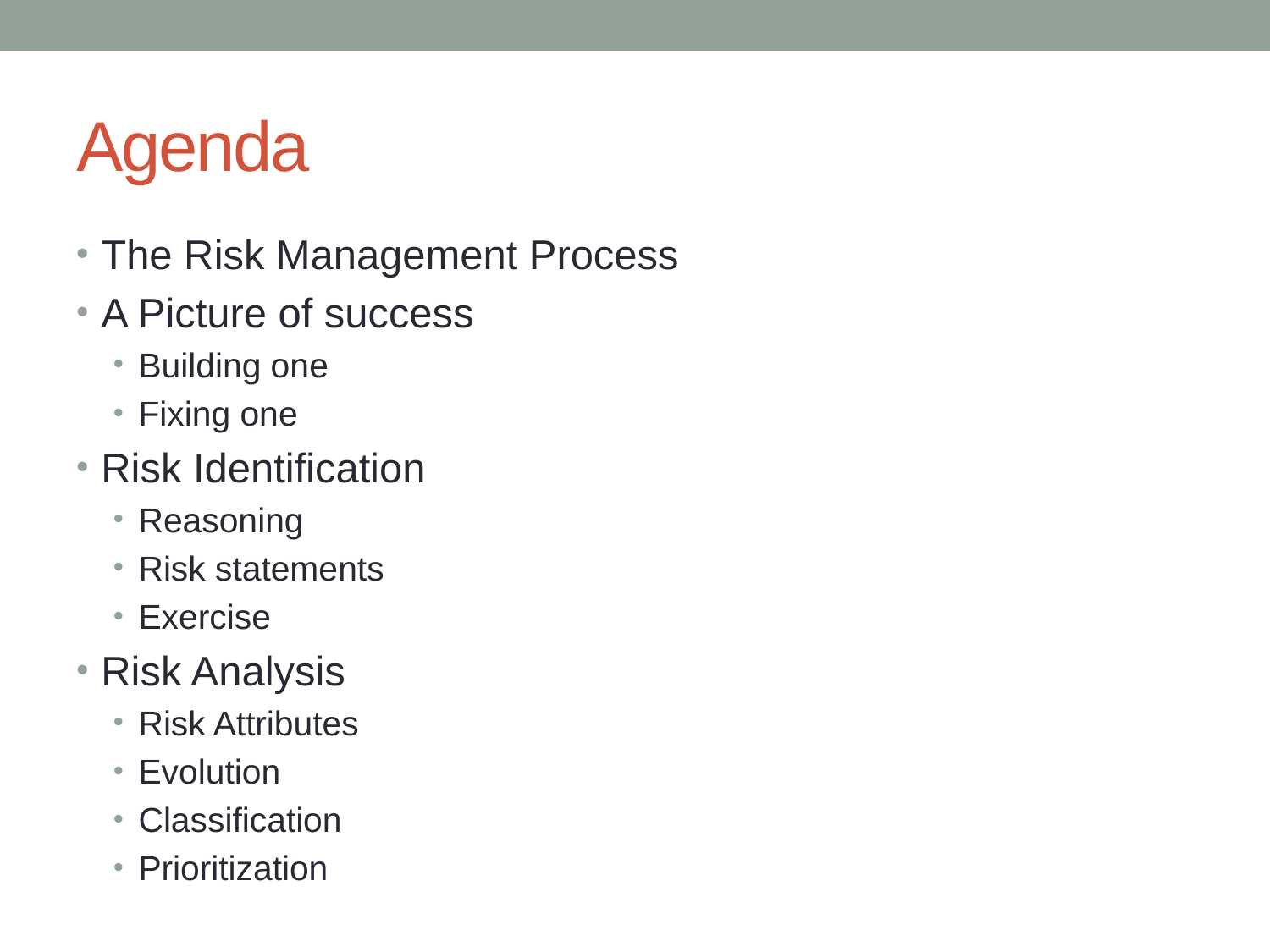

# Agenda
The Risk Management Process
A Picture of success
Building one
Fixing one
Risk Identification
Reasoning
Risk statements
Exercise
Risk Analysis
Risk Attributes
Evolution
Classification
Prioritization